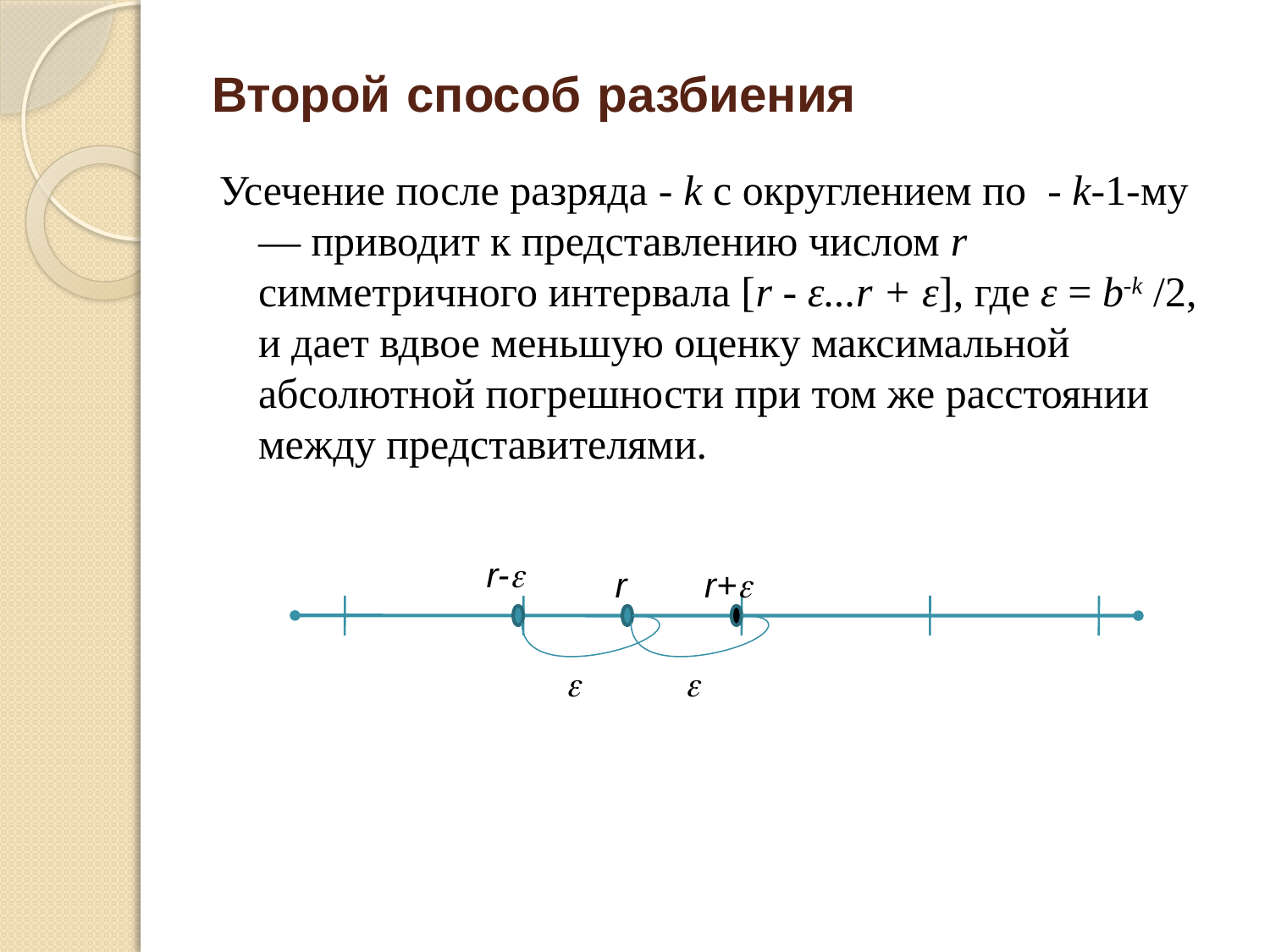

# Второй способ разбиения
Усечение после разряда - k с округлением по  - k-1-му — приводит к представлению числом r симметричного интервала [r - ε...r + ε], где ε = b-k /2, и дает вдвое меньшую оценку максимальной абсолютной погрешности при том же расстоянии между представителями.

r-ε
r
r+ε

ε
ε